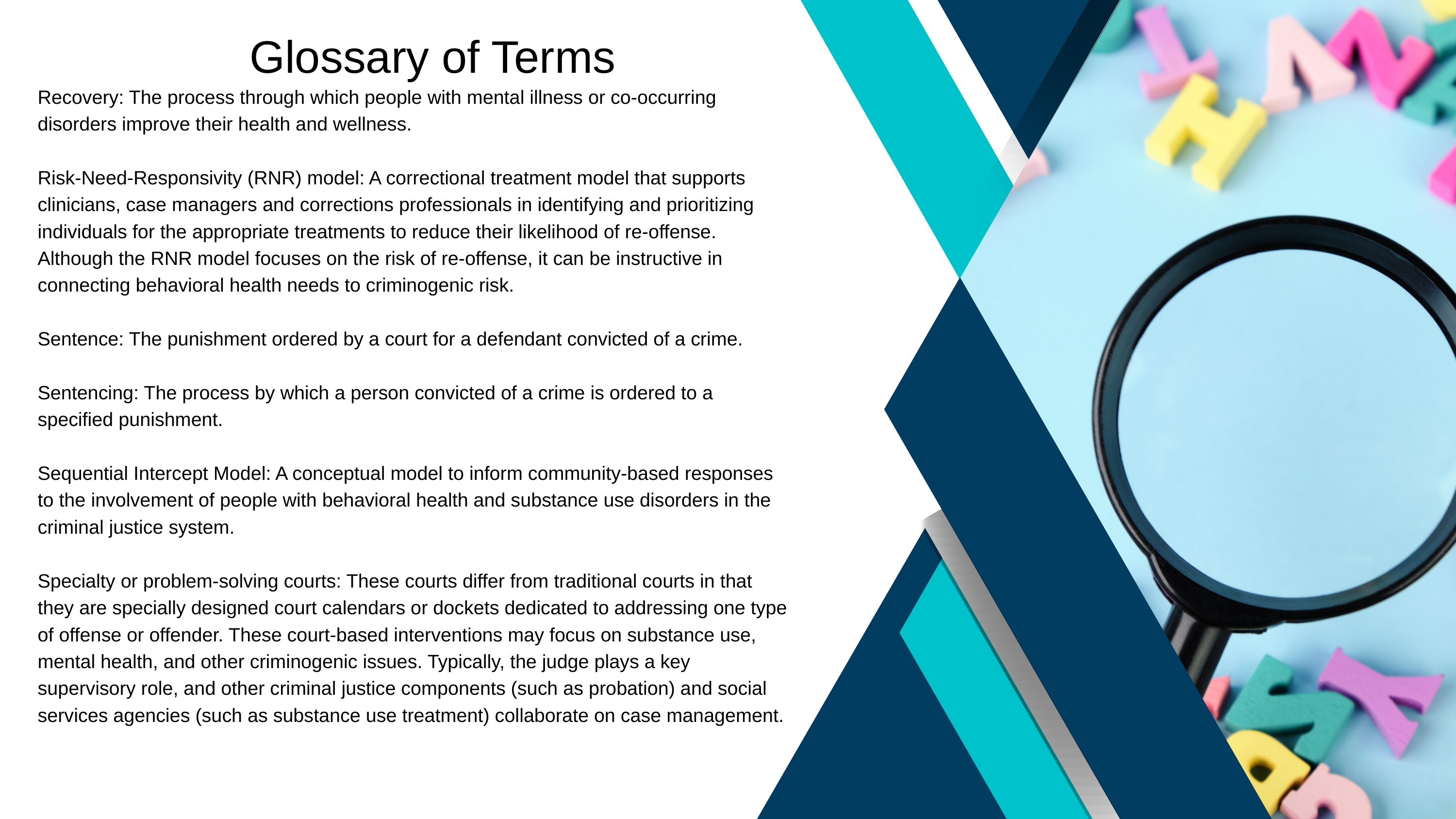

Glossary of Terms

Recovery: The process through which people with mental illness or co-occurring disorders improve their health and wellness.

Risk-Need-Responsivity (RNR) model: A correctional treatment model that supports clinicians, case managers and corrections professionals in identifying and prioritizing individuals for the appropriate treatments to reduce their likelihood of re-offense. Although the RNR model focuses on the risk of re-offense, it can be instructive in connecting behavioral health needs to criminogenic risk.

Sentence: The punishment ordered by a court for a defendant convicted of a crime.

Sentencing: The process by which a person convicted of a crime is ordered to a specified punishment.

Sequential Intercept Model: A conceptual model to inform community-based responses to the involvement of people with behavioral health and substance use disorders in the criminal justice system.

Specialty or problem-solving courts: These courts differ from traditional courts in that they are specially designed court calendars or dockets dedicated to addressing one type of offense or offender. These court-based interventions may focus on substance use, mental health, and other criminogenic issues. Typically, the judge plays a key supervisory role, and other criminal justice components (such as probation) and social services agencies (such as substance use treatment) collaborate on case management.